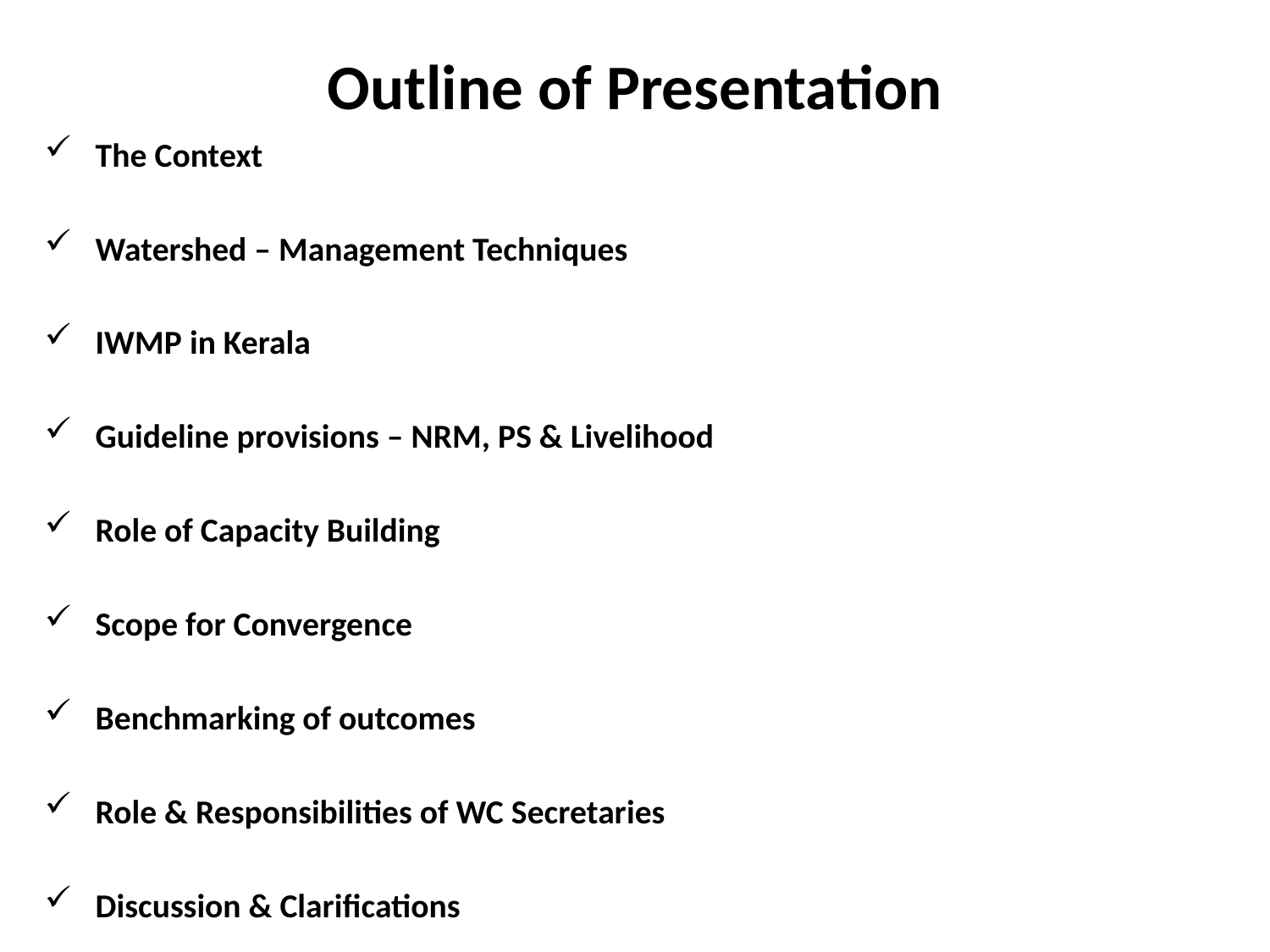

# Outline of Presentation
 The Context

 Watershed – Management Techniques

 IWMP in Kerala

 Guideline provisions – NRM, PS & Livelihood

 Role of Capacity Building

 Scope for Convergence

 Benchmarking of outcomes

 Role & Responsibilities of WC Secretaries

 Discussion & Clarifications